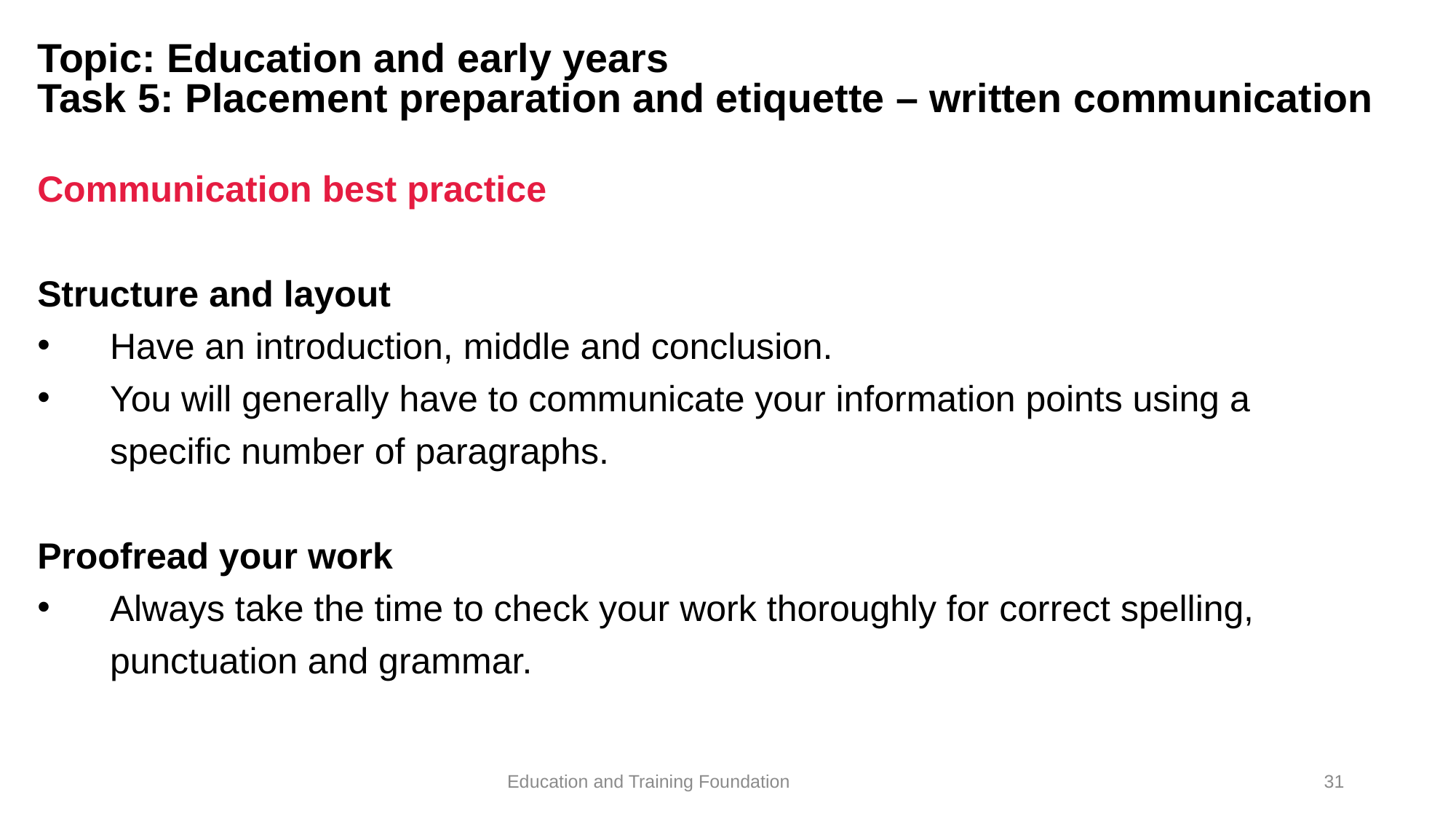

# Topic: Education and early years Task 5: Placement preparation and etiquette – written communication
Communication best practice

Structure and layout
Have an introduction, middle and conclusion.​
You will generally have to communicate your information points using a specific number of paragraphs.

Proofread your work​
Always take the time to check your work thoroughly for correct spelling, punctuation and grammar.

31
Education and Training Foundation